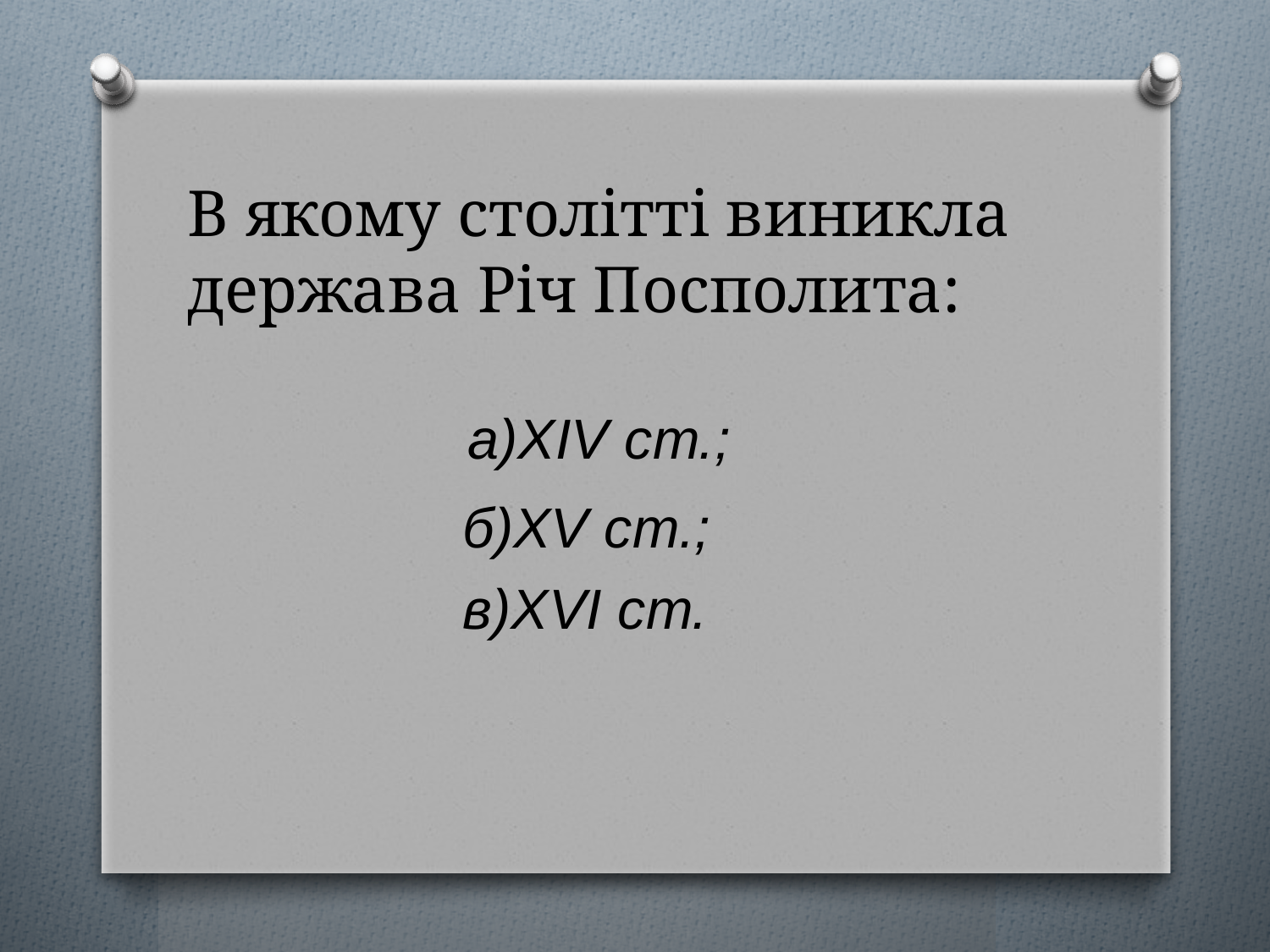

# В якому столітті виникла держава Річ Посполита:
а)ХІV ст.;

б)XV ст.;
в)ХVI ст.